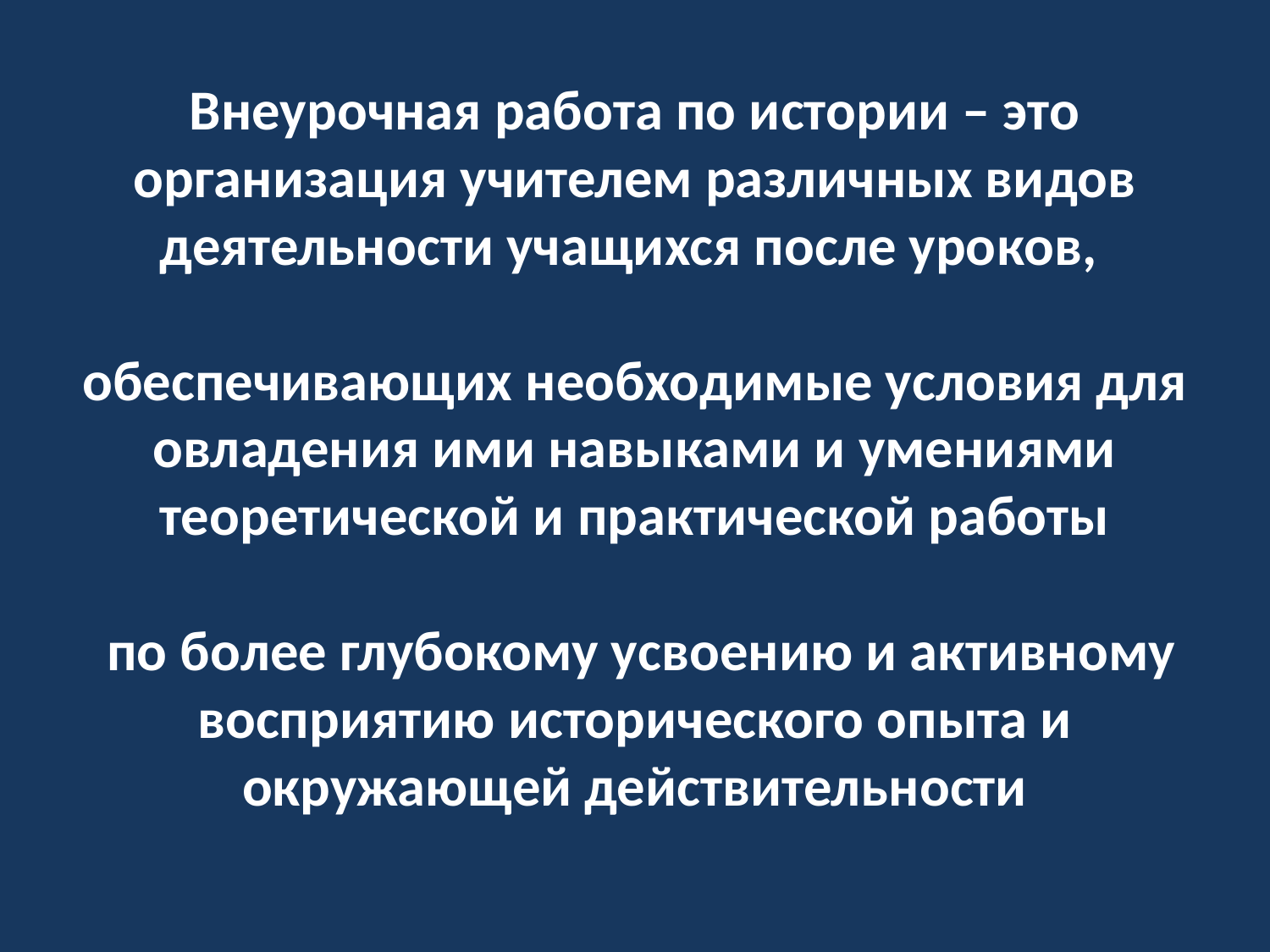

# Внеурочная работа по истории – это организация учителем различных видов деятельности учащихся после уроков, обеспечивающих необходимые условия для овладения ими навыками и умениями теоретической и практической работы по более глубокому усвоению и активному восприятию исторического опыта и окружающей действительности